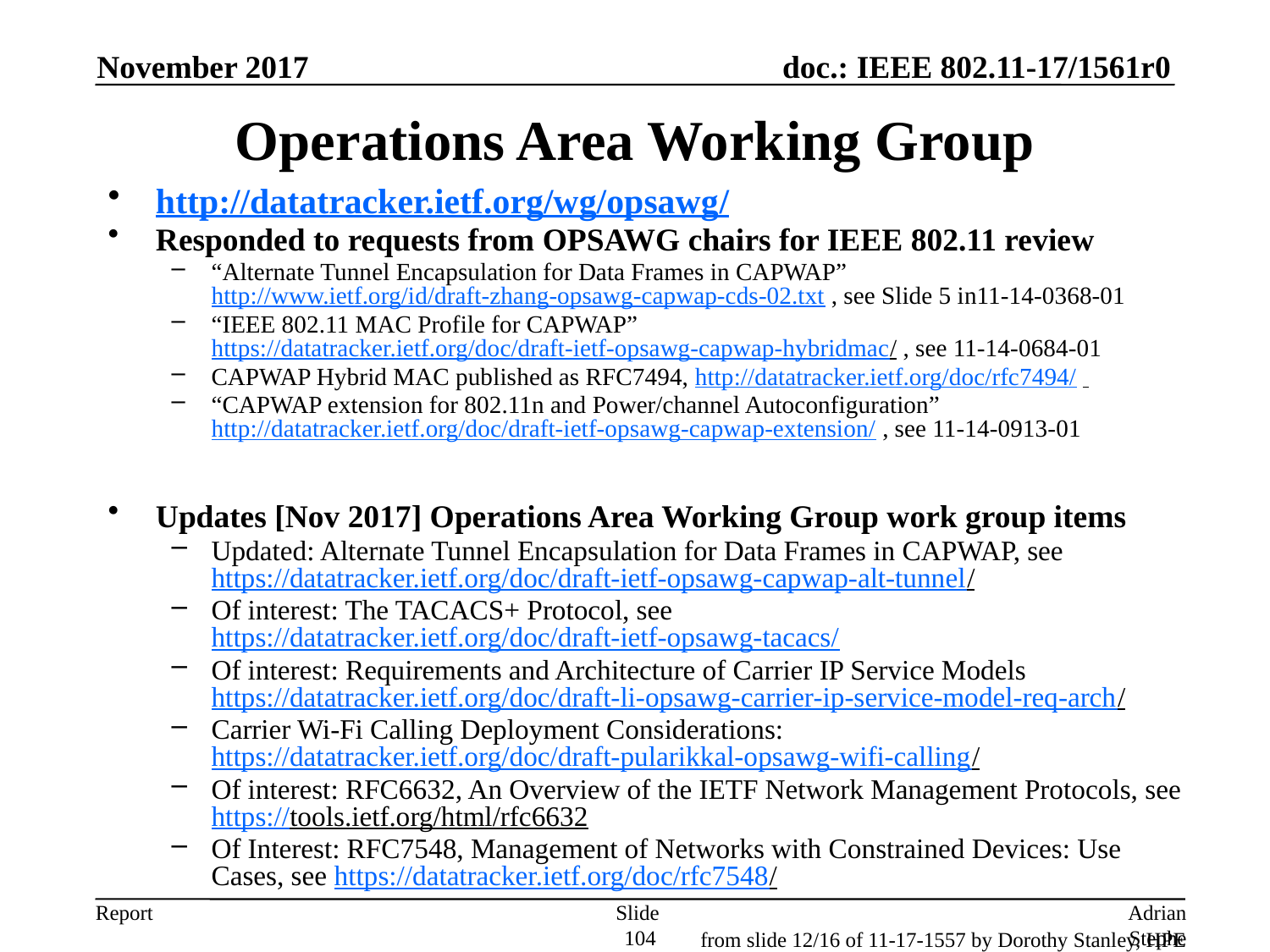

November 2017
# Operations Area Working Group
http://datatracker.ietf.org/wg/opsawg/
Responded to requests from OPSAWG chairs for IEEE 802.11 review
“Alternate Tunnel Encapsulation for Data Frames in CAPWAP”  http://www.ietf.org/id/draft-zhang-opsawg-capwap-cds-02.txt , see Slide 5 in11-14-0368-01
“IEEE 802.11 MAC Profile for CAPWAP” https://datatracker.ietf.org/doc/draft-ietf-opsawg-capwap-hybridmac/ , see 11-14-0684-01
CAPWAP Hybrid MAC published as RFC7494, http://datatracker.ietf.org/doc/rfc7494/
“CAPWAP extension for 802.11n and Power/channel Autoconfiguration” http://datatracker.ietf.org/doc/draft-ietf-opsawg-capwap-extension/ , see 11-14-0913-01

Updates [Nov 2017] Operations Area Working Group work group items
Updated: Alternate Tunnel Encapsulation for Data Frames in CAPWAP, see  https://datatracker.ietf.org/doc/draft-ietf-opsawg-capwap-alt-tunnel/
Of interest: The TACACS+ Protocol, see https://datatracker.ietf.org/doc/draft-ietf-opsawg-tacacs/
Of interest: Requirements and Architecture of Carrier IP Service Models  https://datatracker.ietf.org/doc/draft-li-opsawg-carrier-ip-service-model-req-arch/
Carrier Wi-Fi Calling Deployment Considerations: https://datatracker.ietf.org/doc/draft-pularikkal-opsawg-wifi-calling/
Of interest: RFC6632, An Overview of the IETF Network Management Protocols, see https://tools.ietf.org/html/rfc6632
Of Interest: RFC7548, Management of Networks with Constrained Devices: Use Cases, see https://datatracker.ietf.org/doc/rfc7548/

Slide 104
Adrian Stephens, Intel Corporation
from slide 12/16 of 11-17-1557 by Dorothy Stanley, HPE